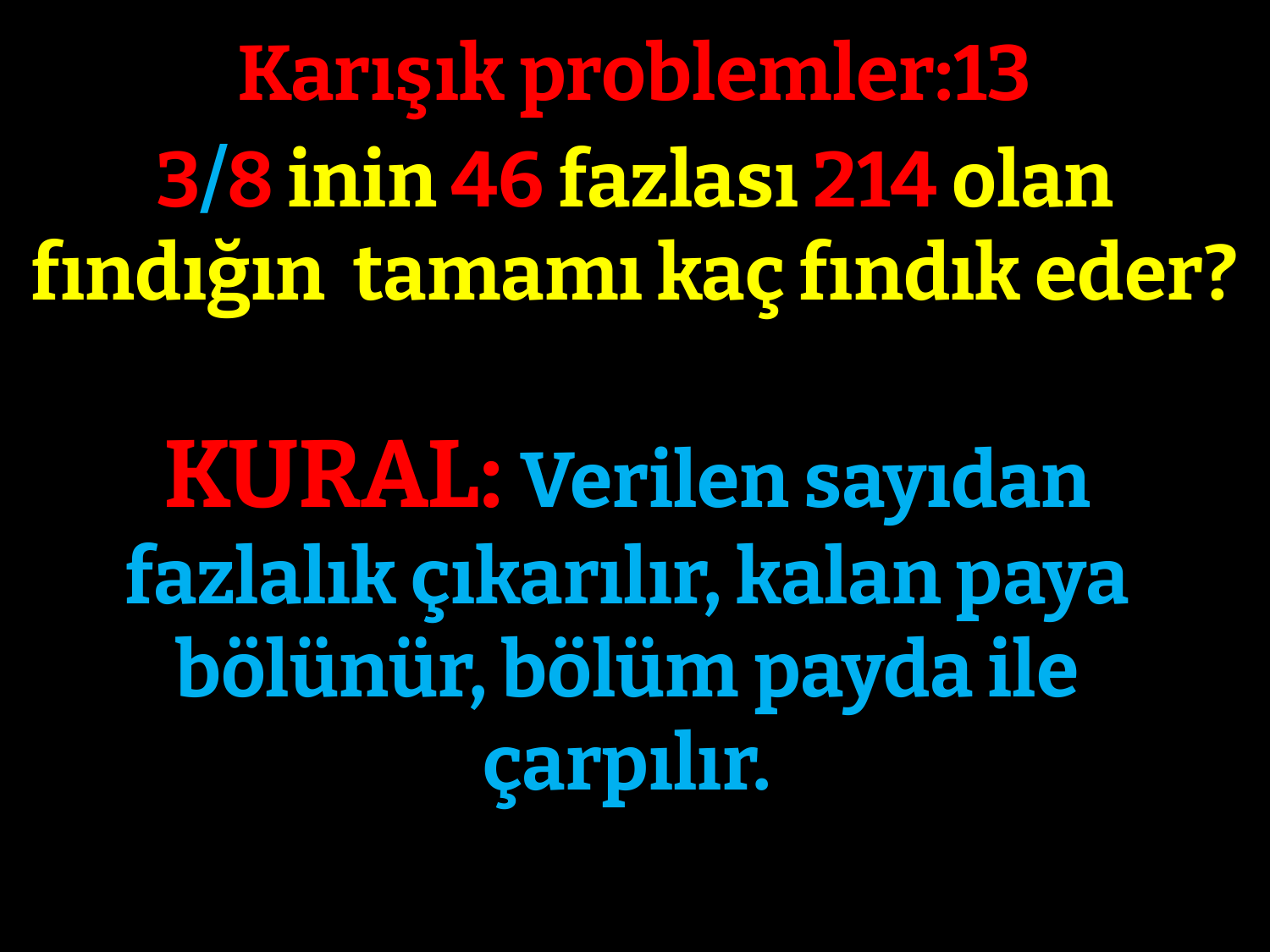

Karışık problemler:13
3/8 inin 46 fazlası 214 olan fındığın  tamamı kaç fındık eder?
#
KURAL: Verilen sayıdan fazlalık çıkarılır, kalan paya bölünür, bölüm payda ile çarpılır.